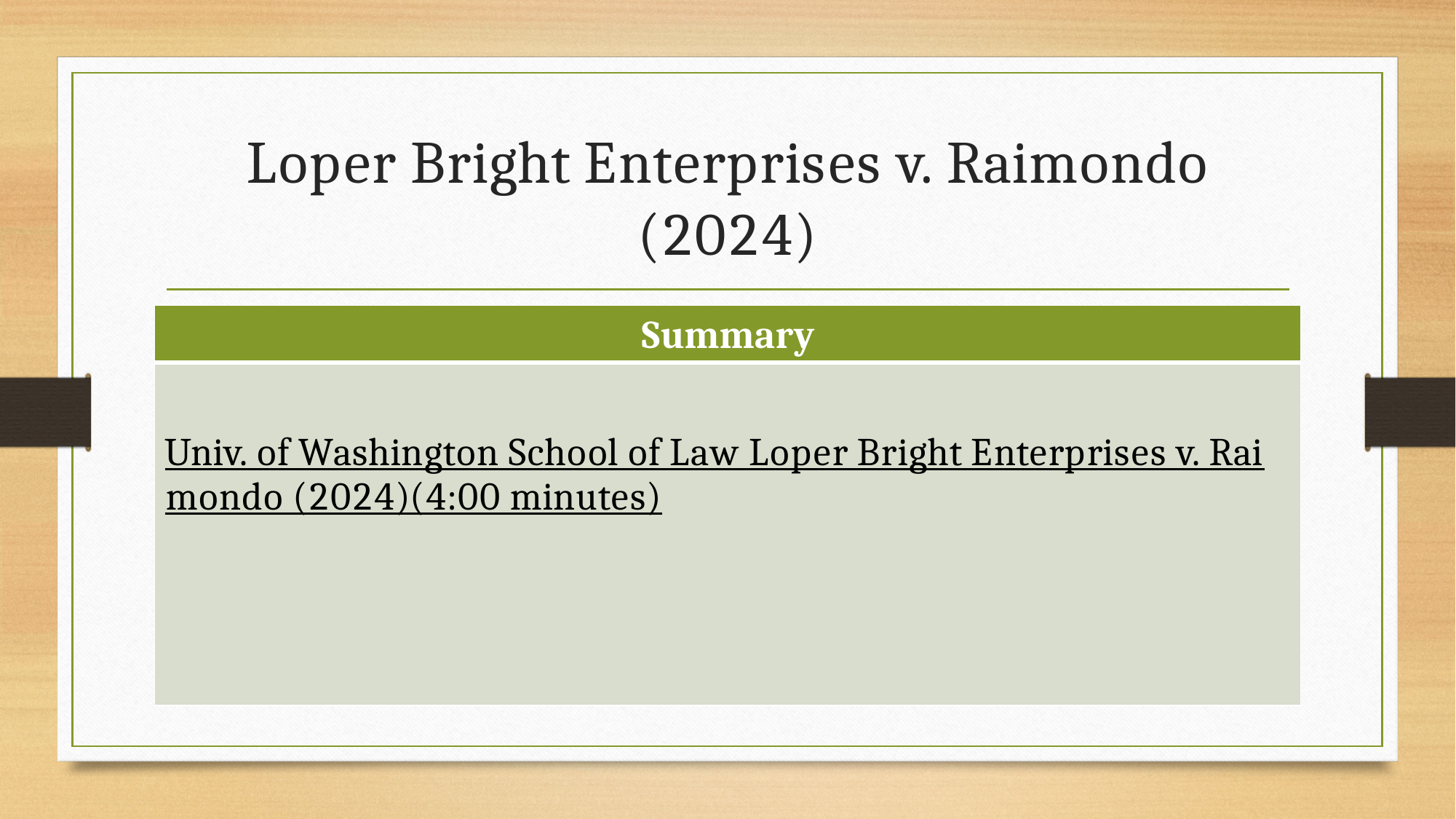

# Loper Bright Enterprises v. Raimondo (2024)
| Summary |
| --- |
| Univ. of Washington School of Law Loper Bright Enterprises v. Raimondo (2024)(4:00 minutes) |